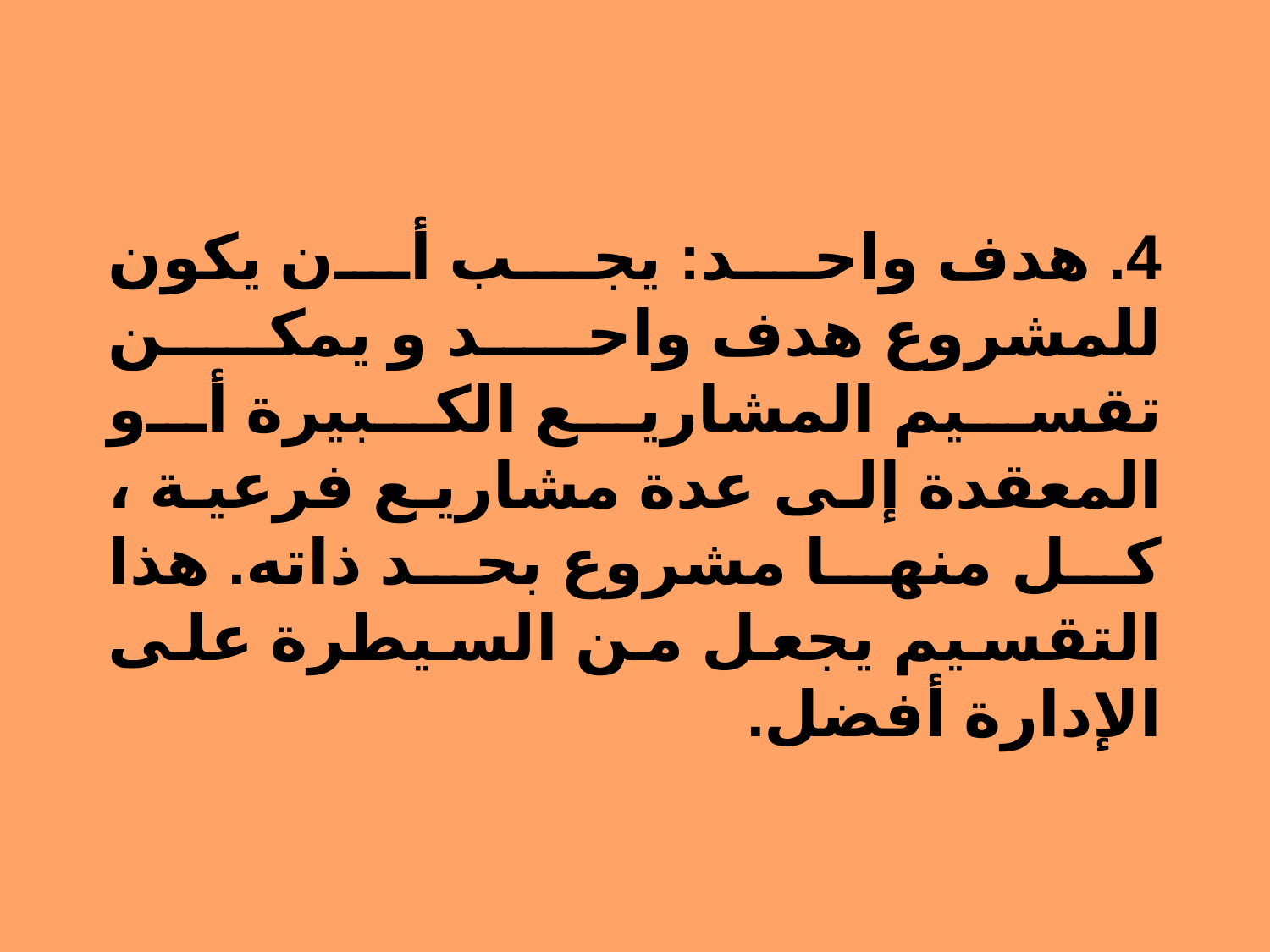

# 4. هدف واحد: يجب أن يكون للمشروع هدف واحد و يمكن تقسيم المشاريع الكبيرة أو المعقدة إلى عدة مشاريع فرعية ، كل منها مشروع بحد ذاته. هذا التقسيم يجعل من السيطرة على الإدارة أفضل.